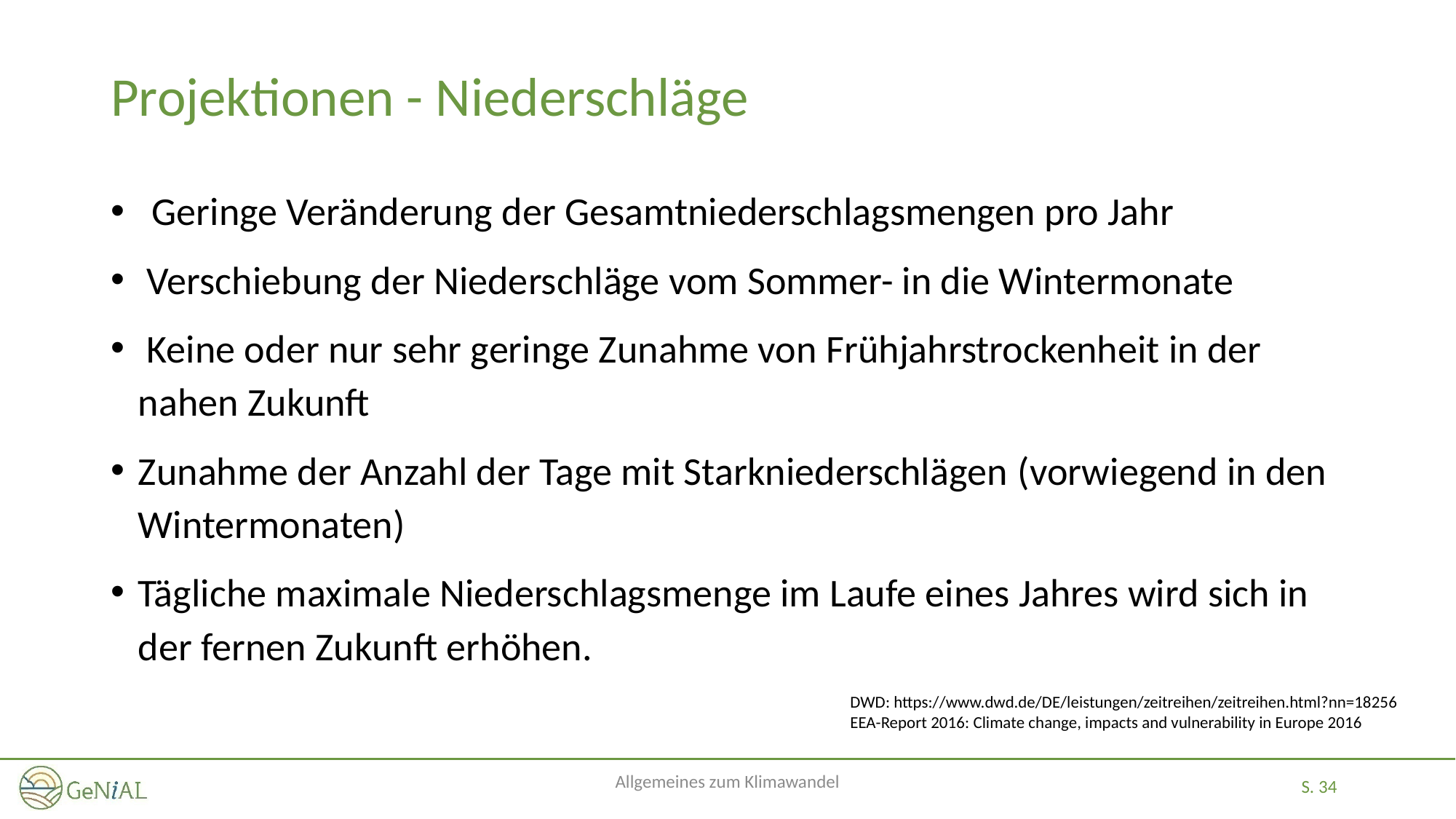

# Projektionen - Niederschläge
Geringe Veränderung der Gesamtniederschlagsmengen pro Jahr
 Verschiebung der Niederschläge vom Sommer- in die Wintermonate
 Keine oder nur sehr geringe Zunahme von Frühjahrstrockenheit in der nahen Zukunft
Zunahme der Anzahl der Tage mit Starkniederschlägen (vorwiegend in den Wintermonaten)
Tägliche maximale Niederschlagsmenge im Laufe eines Jahres wird sich in der fernen Zukunft erhöhen.

DWD: https://www.dwd.de/DE/leistungen/zeitreihen/zeitreihen.html?nn=18256
EEA-Report 2016: Climate change, impacts and vulnerability in Europe 2016
Allgemeines zum Klimawandel